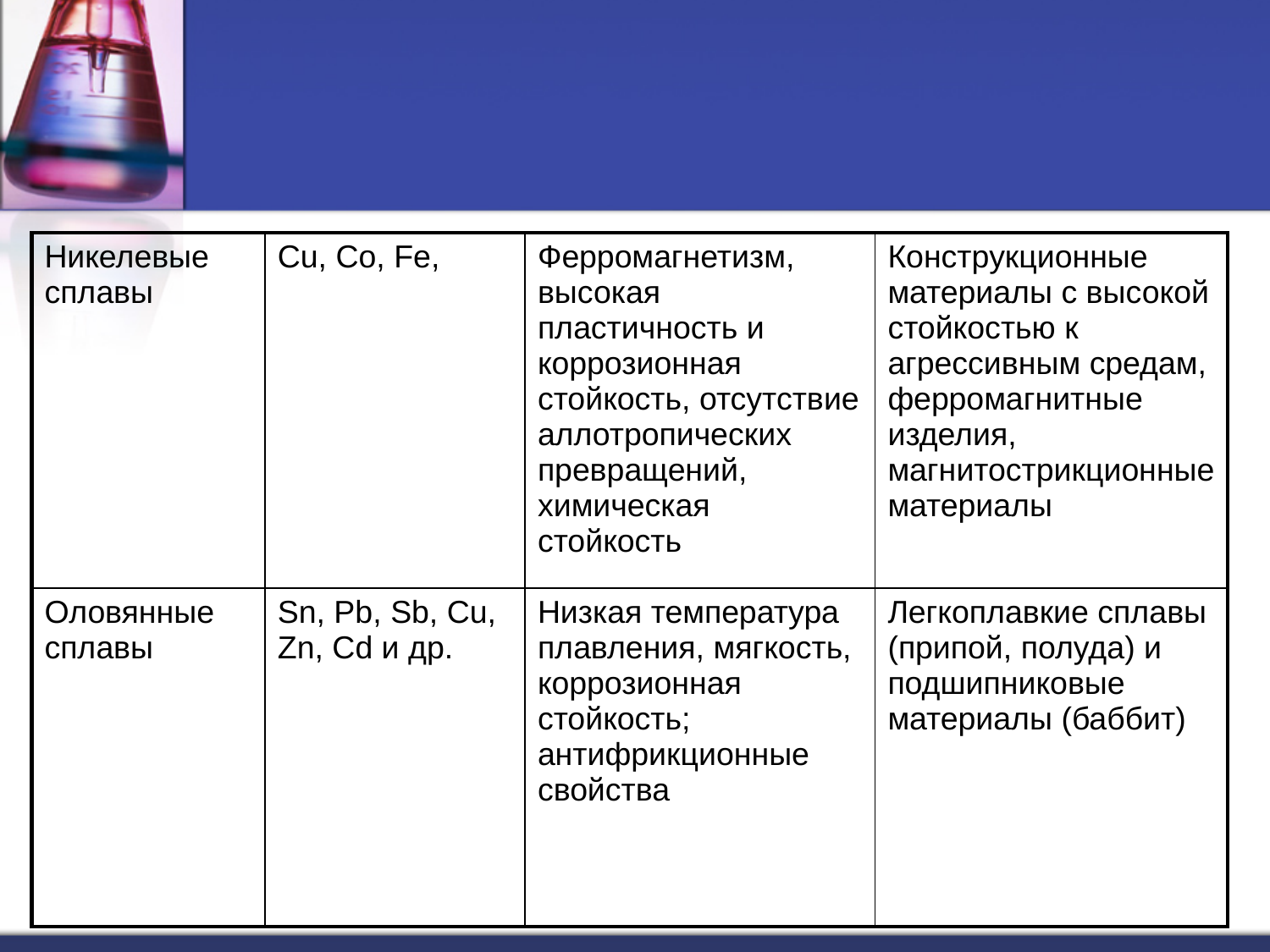

#
| Никелевые сплавы | Cu, Co, Fe, | Ферромагнетизм, высокая пластичность и коррозионная стойкость, отсутствие аллотропических превращений, химическая стойкость | Конструкционные материалы с высокой стойкостью к агрессивным средам, ферромагнитные изделия, магнитострикционные материалы |
| --- | --- | --- | --- |
| Оловянные сплавы | Sn, Pb, Sb, Cu, Zn, Cd и др. | Низкая температура плавления, мягкость, коррозионная стойкость; антифрикционные свойства | Легкоплавкие сплавы (припой, полуда) и подшипниковые материалы (баббит) |